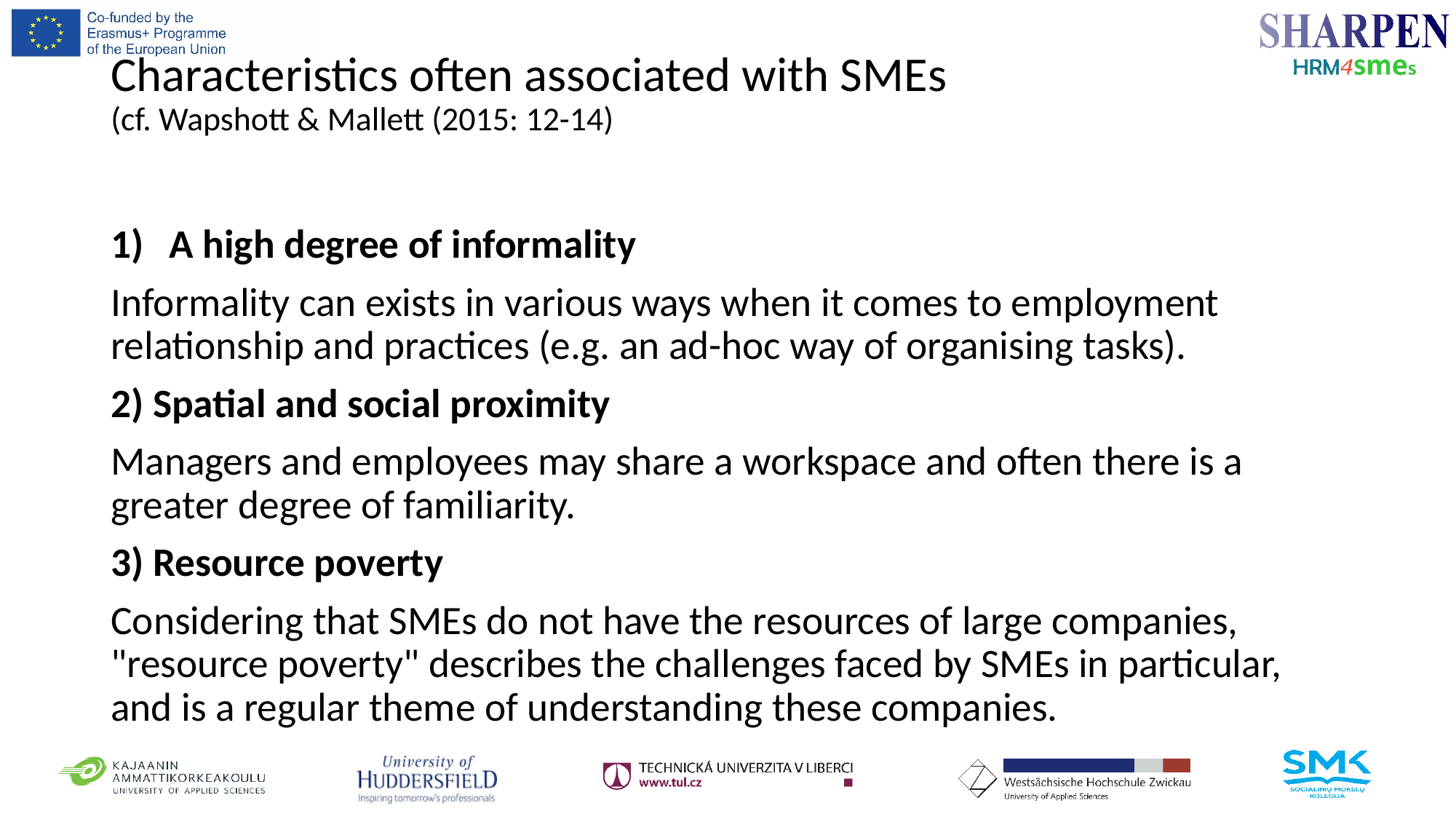

# Characteristics often associated with SMEs (cf. Wapshott & Mallett (2015: 12-14)
A high degree of informality
Informality can exists in various ways when it comes to employment   relationship and practices (e.g. an ad-hoc way of organising tasks).
2) Spatial and social proximity
Managers and employees may share a workspace and often there is a greater degree of familiarity.
3) Resource poverty
Considering that SMEs do not have the resources of large companies, "resource poverty" describes the challenges faced by SMEs in particular, and is a regular theme of understanding these companies.